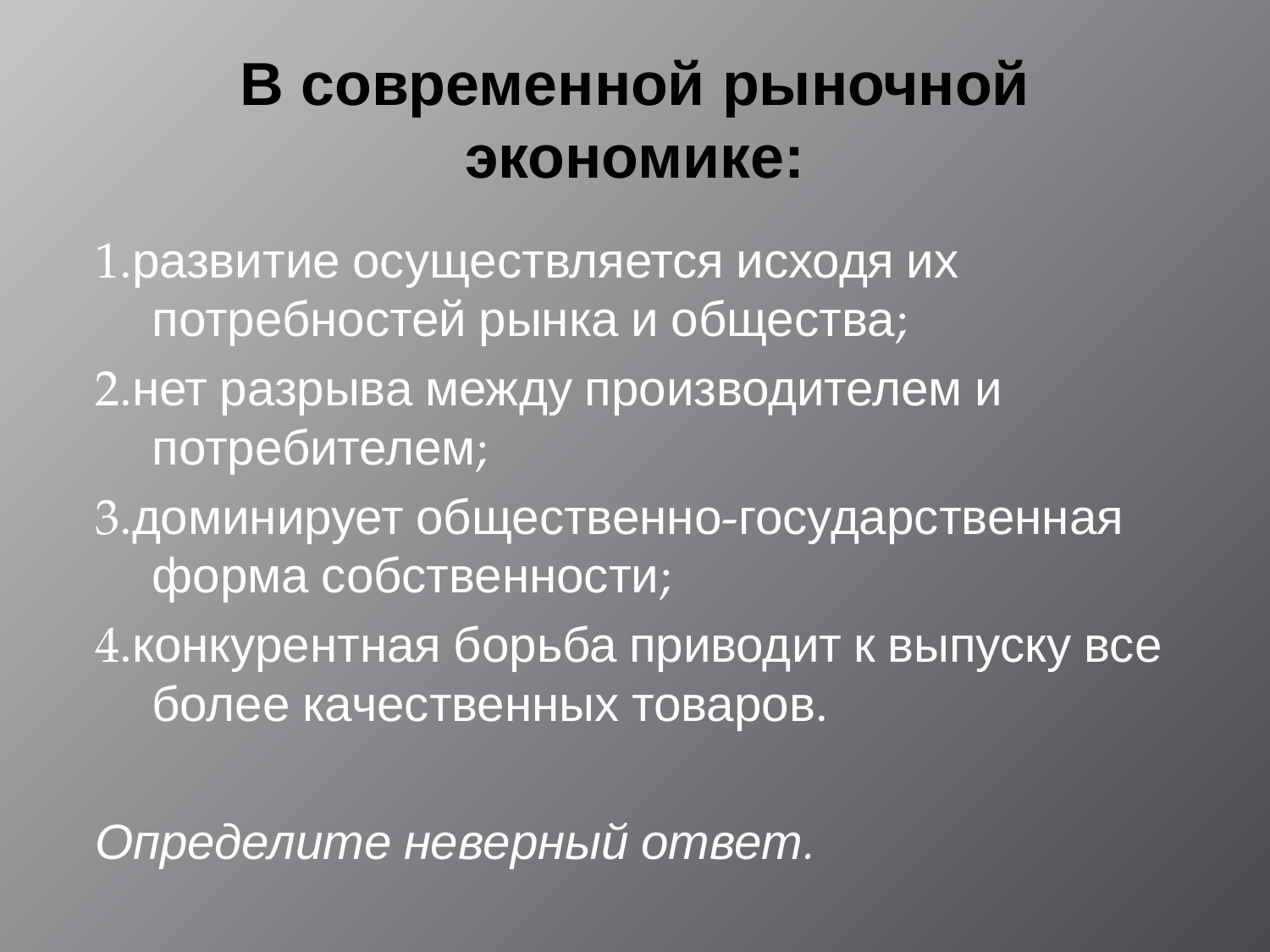

# В современной рыночной экономике:
1.развитие осуществляется исходя их потребностей рынка и общества;
2.нет разрыва между производителем и потребителем;
3.доминирует общественно-государственная форма собственности;
4.конкурентная борьба приводит к выпуску все более качественных товаров.

Определите неверный ответ.